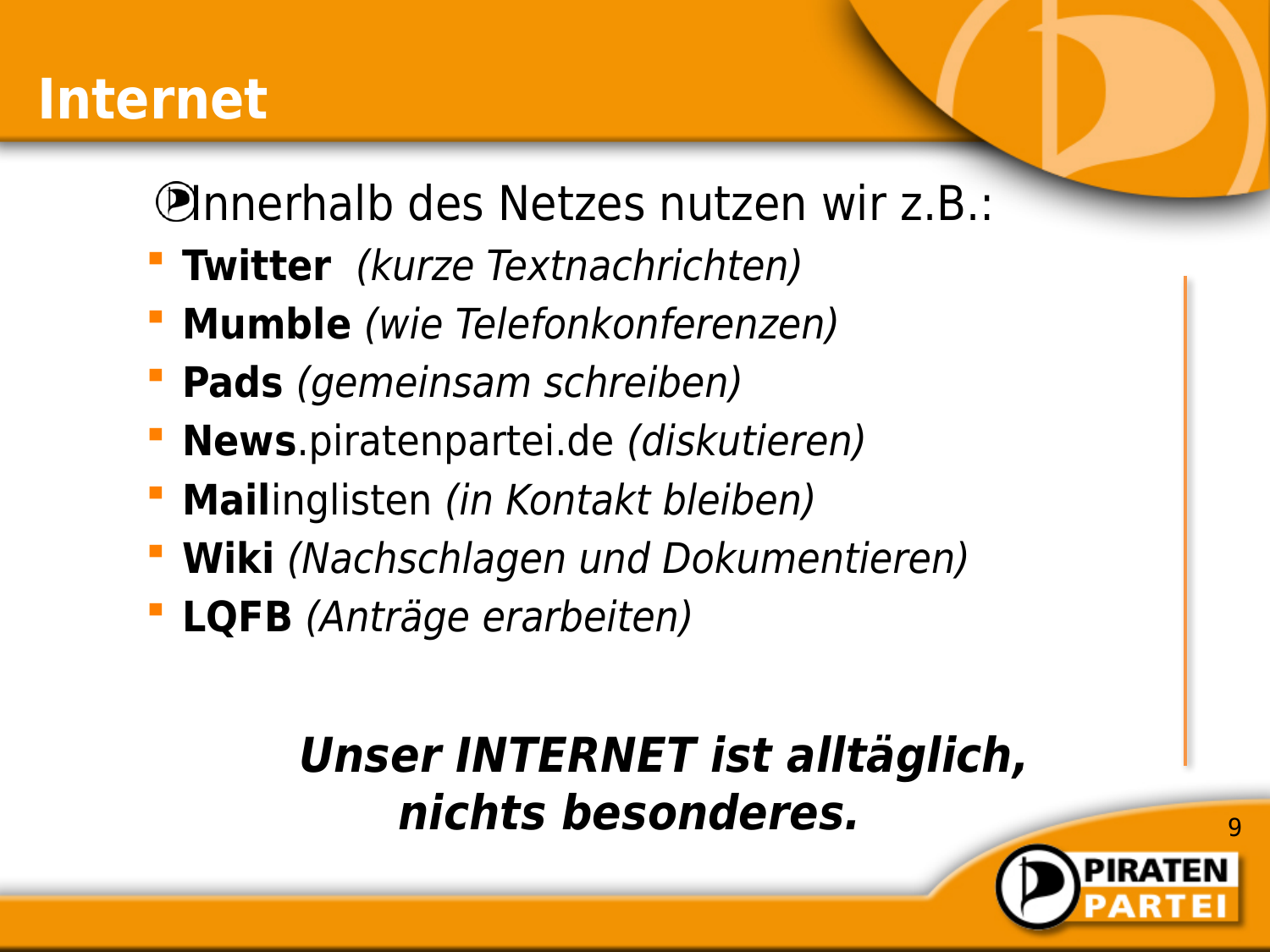

# Internet
Innerhalb des Netzes nutzen wir z.B.:
Twitter  (kurze Textnachrichten)
Mumble (wie Telefonkonferenzen)
Pads (gemeinsam schreiben)
News.piratenpartei.de (diskutieren)
Mailinglisten (in Kontakt bleiben)
Wiki (Nachschlagen und Dokumentieren)
LQFB (Anträge erarbeiten)

Unser INTERNET ist alltäglich,
nichts besonderes.
9